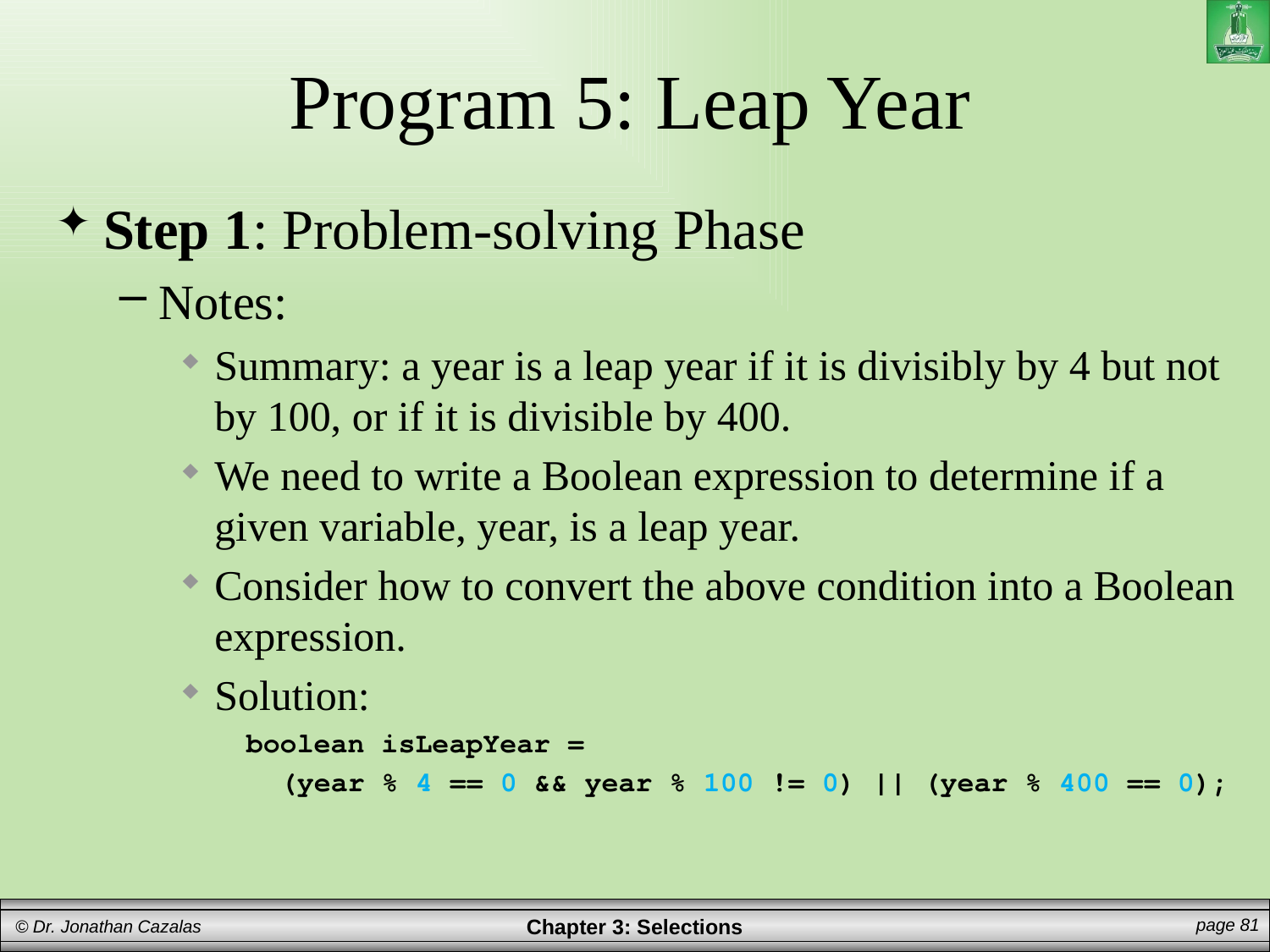

# Program 5: Leap Year
Step 1: Problem-solving Phase
Notes:
Summary: a year is a leap year if it is divisibly by 4 but not by 100, or if it is divisible by 400.
We need to write a Boolean expression to determine if a given variable, year, is a leap year.
Consider how to convert the above condition into a Boolean expression.
Solution:
boolean isLeapYear =
  (year % 4 == 0 && year % 100 != 0) || (year % 400 == 0);